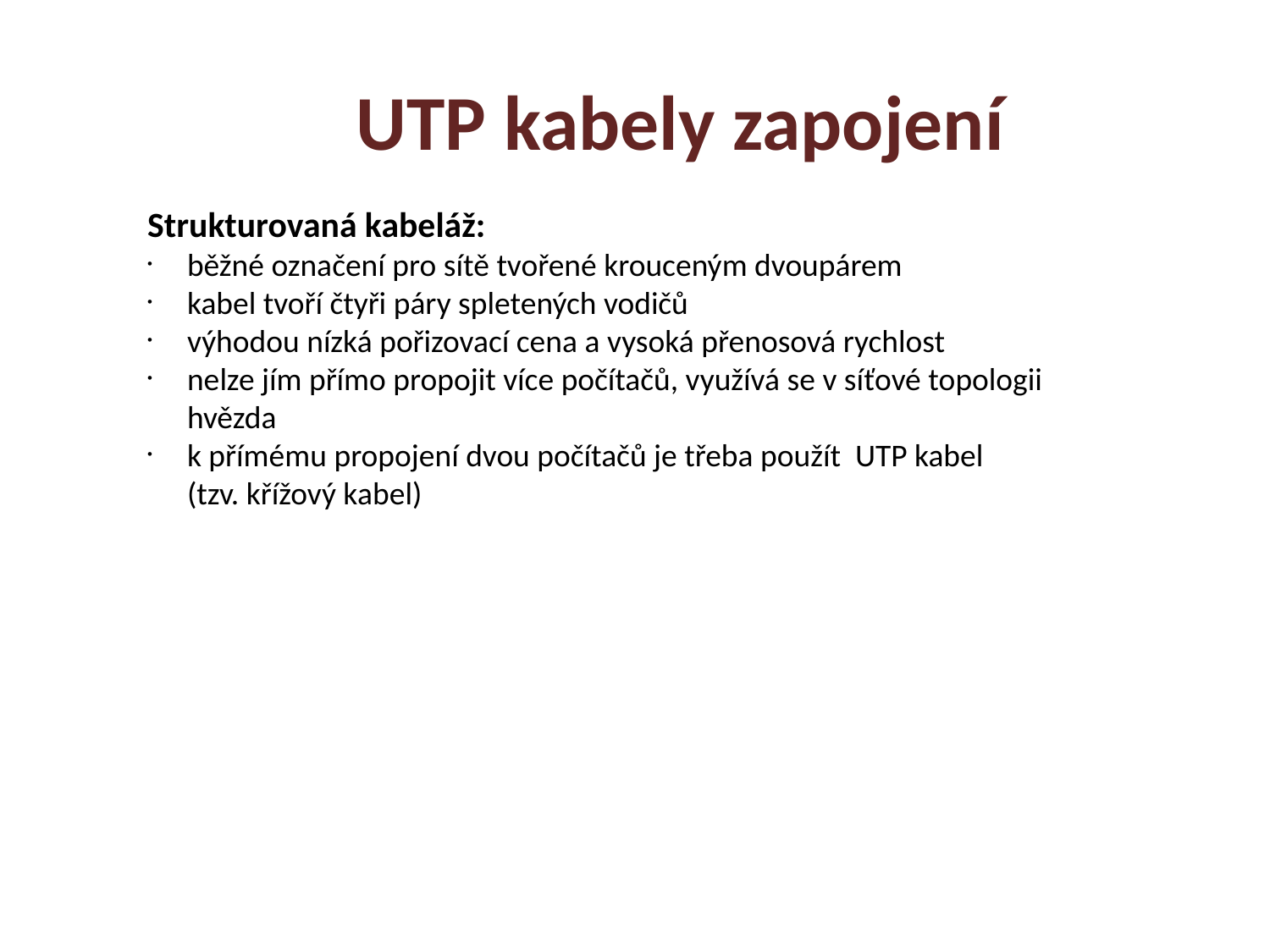

UTP kabely zapojení
Strukturovaná kabeláž:
běžné označení pro sítě tvořené krouceným dvoupárem
kabel tvoří čtyři páry spletených vodičů
výhodou nízká pořizovací cena a vysoká přenosová rychlost
nelze jím přímo propojit více počítačů, využívá se v síťové topologii hvězda
k přímému propojení dvou počítačů je třeba použít  UTP kabel         (tzv. křížový kabel)